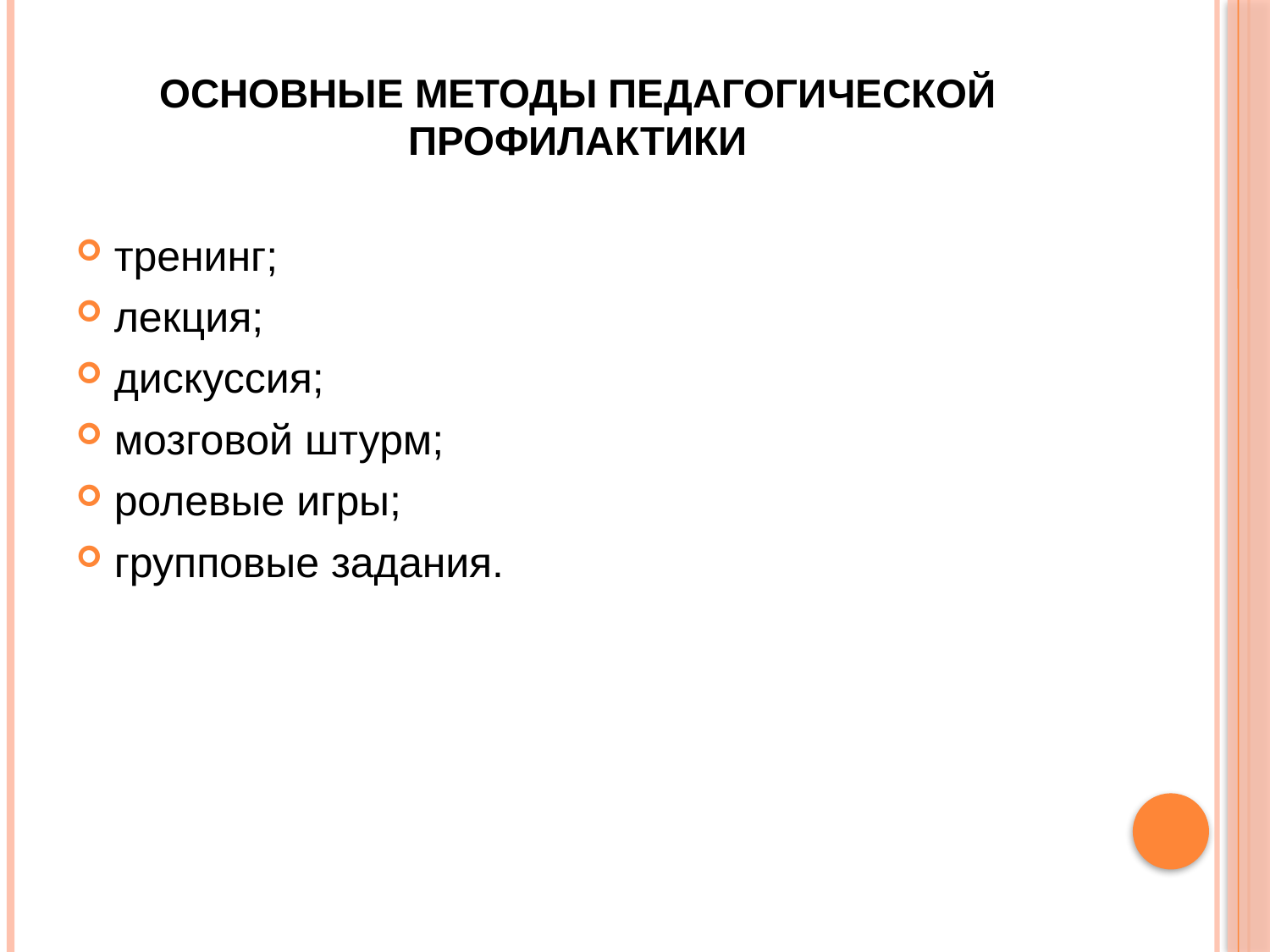

# Основные методы педагогической профилактики
тренинг;
лекция;
дискуссия;
мозговой штурм;
ролевые игры;
групповые задания.